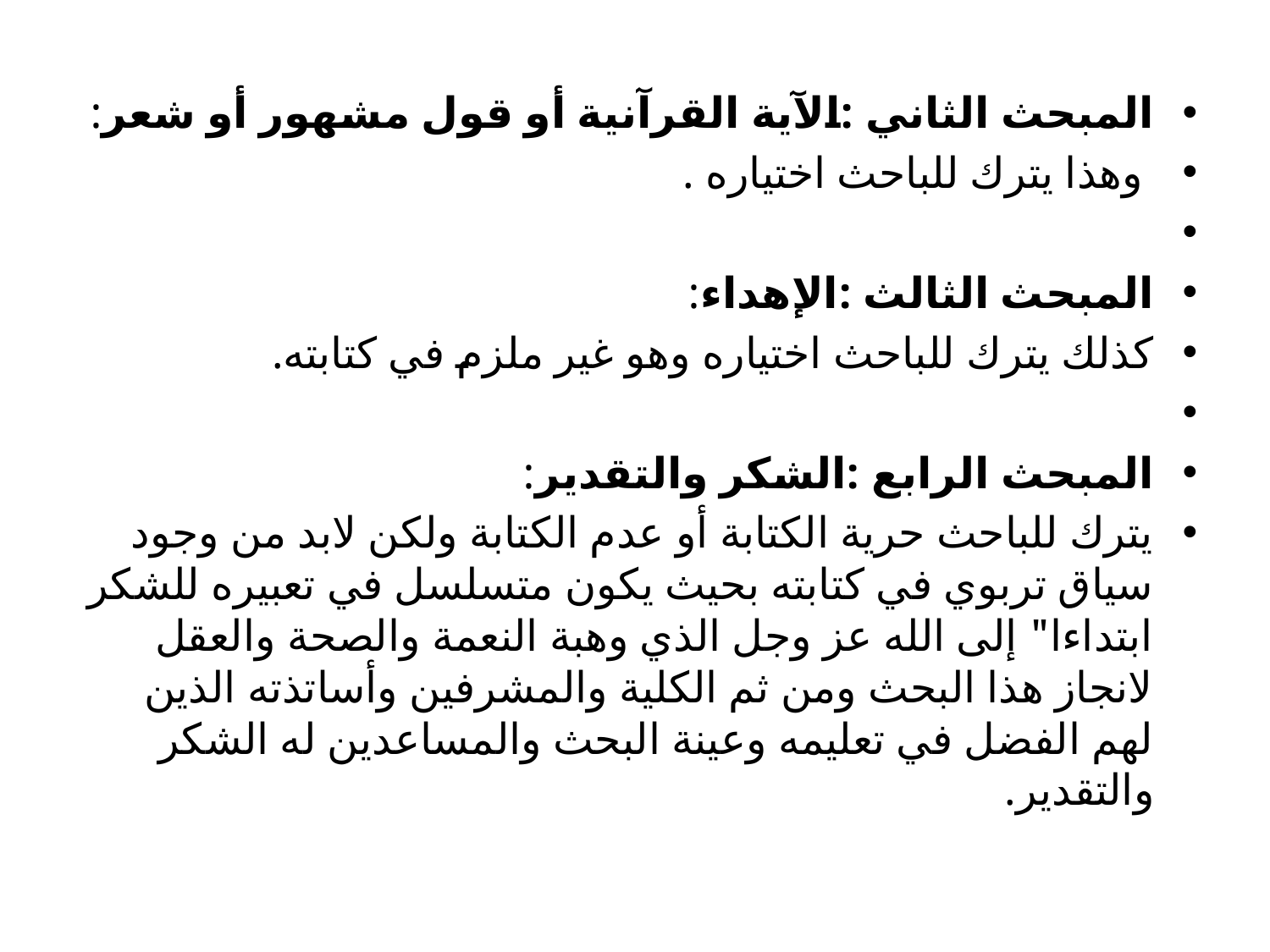

المبحث الثاني :الآية القرآنية أو قول مشهور أو شعر:
 وهذا يترك للباحث اختياره .

المبحث الثالث :الإهداء:
كذلك يترك للباحث اختياره وهو غير ملزم في كتابته.

المبحث الرابع :الشكر والتقدير:
يترك للباحث حرية الكتابة أو عدم الكتابة ولكن لابد من وجود سياق تربوي في كتابته بحيث يكون متسلسل في تعبيره للشكر ابتداءا" إلى الله عز وجل الذي وهبة النعمة والصحة والعقل لانجاز هذا البحث ومن ثم الكلية والمشرفين وأساتذته الذين لهم الفضل في تعليمه وعينة البحث والمساعدين له الشكر والتقدير.